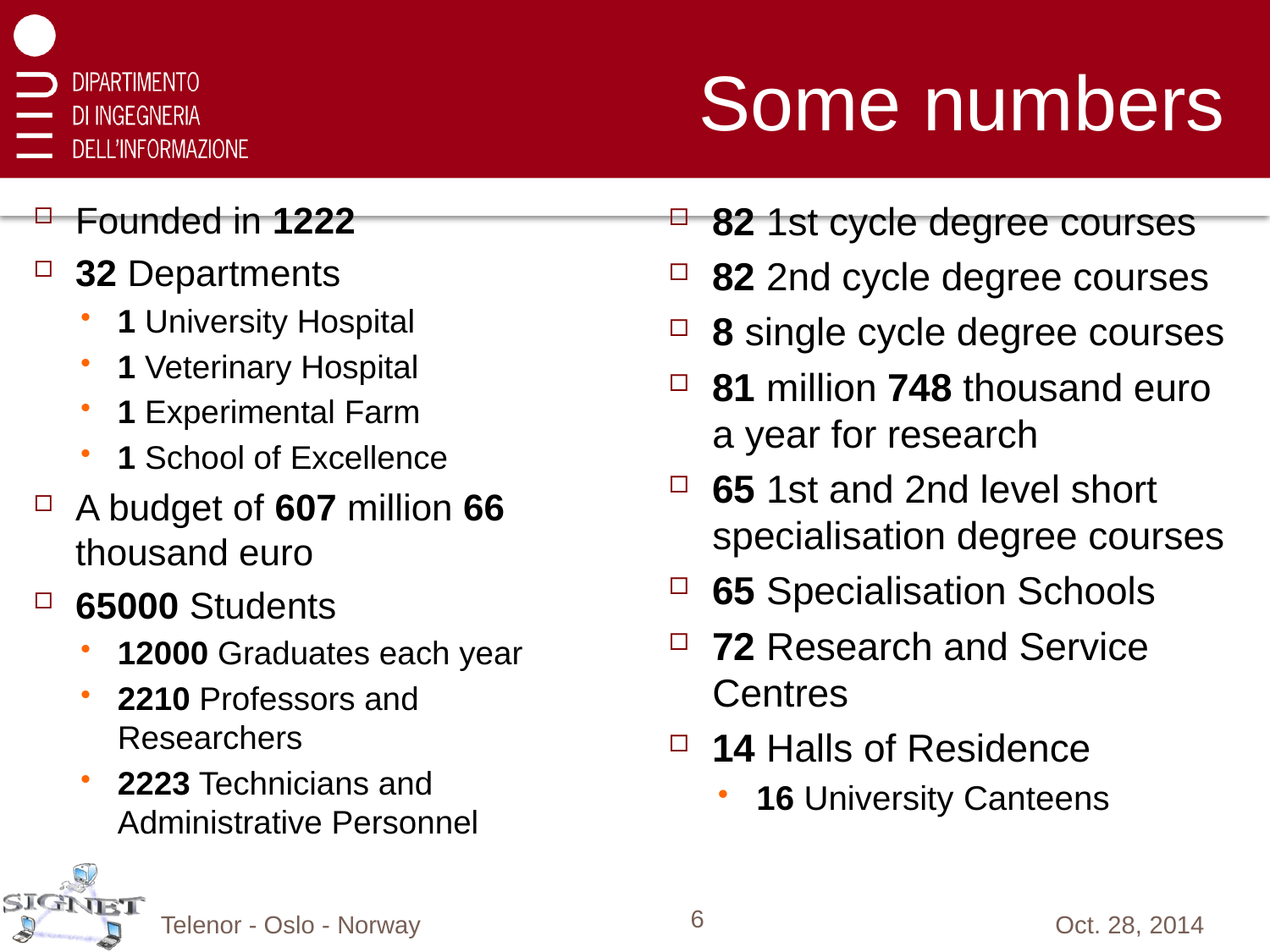

# Some numbers
Founded in 1222
32 Departments
1 University Hospital
1 Veterinary Hospital
1 Experimental Farm
1 School of Excellence
A budget of 607 million 66 thousand euro
65000 Students
12000 Graduates each year
2210 Professors and Researchers
2223 Technicians and Administrative Personnel
82 1st cycle degree courses
82 2nd cycle degree courses
8 single cycle degree courses
81 million 748 thousand euro a year for research
65 1st and 2nd level short specialisation degree courses
65 Specialisation Schools
72 Research and Service Centres
14 Halls of Residence
16 University Canteens

Telenor - Oslo - Norway
6
Oct. 28, 2014